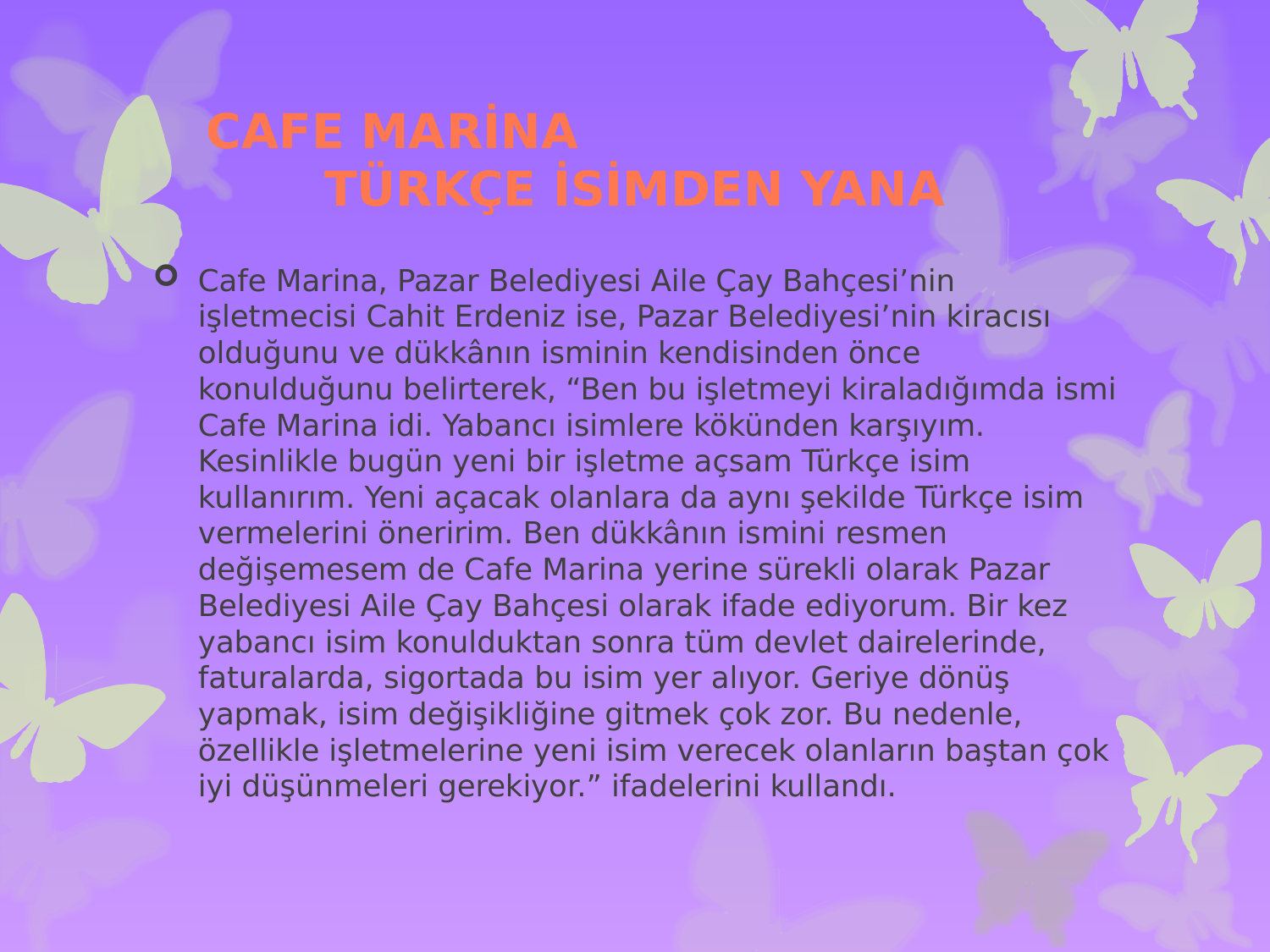

# CAFE MARİNA                              TÜRKÇE İSİMDEN YANA
Cafe Marina, Pazar Belediyesi Aile Çay Bahçesi’nin işletmecisi Cahit Erdeniz ise, Pazar Belediyesi’nin kiracısı olduğunu ve dükkânın isminin kendisinden önce konulduğunu belirterek, “Ben bu işletmeyi kiraladığımda ismi Cafe Marina idi. Yabancı isimlere kökünden karşıyım. Kesinlikle bugün yeni bir işletme açsam Türkçe isim kullanırım. Yeni açacak olanlara da aynı şekilde Türkçe isim vermelerini öneririm. Ben dükkânın ismini resmen değişemesem de Cafe Marina yerine sürekli olarak Pazar Belediyesi Aile Çay Bahçesi olarak ifade ediyorum. Bir kez yabancı isim konulduktan sonra tüm devlet dairelerinde, faturalarda, sigortada bu isim yer alıyor. Geriye dönüş yapmak, isim değişikliğine gitmek çok zor. Bu nedenle, özellikle işletmelerine yeni isim verecek olanların baştan çok iyi düşünmeleri gerekiyor.” ifadelerini kullandı.